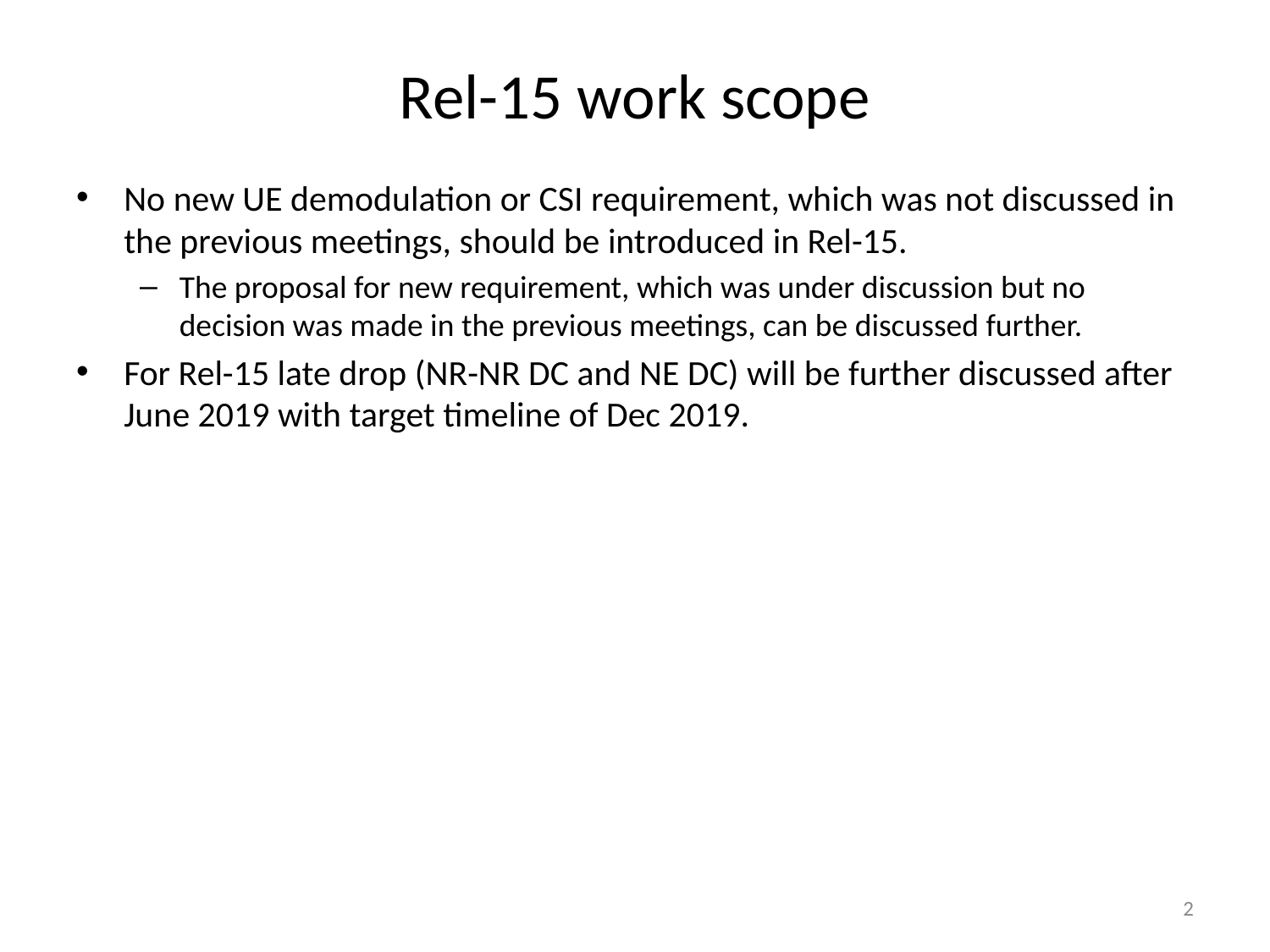

# Rel-15 work scope
No new UE demodulation or CSI requirement, which was not discussed in the previous meetings, should be introduced in Rel-15.
The proposal for new requirement, which was under discussion but no decision was made in the previous meetings, can be discussed further.
For Rel-15 late drop (NR-NR DC and NE DC) will be further discussed after June 2019 with target timeline of Dec 2019.

2